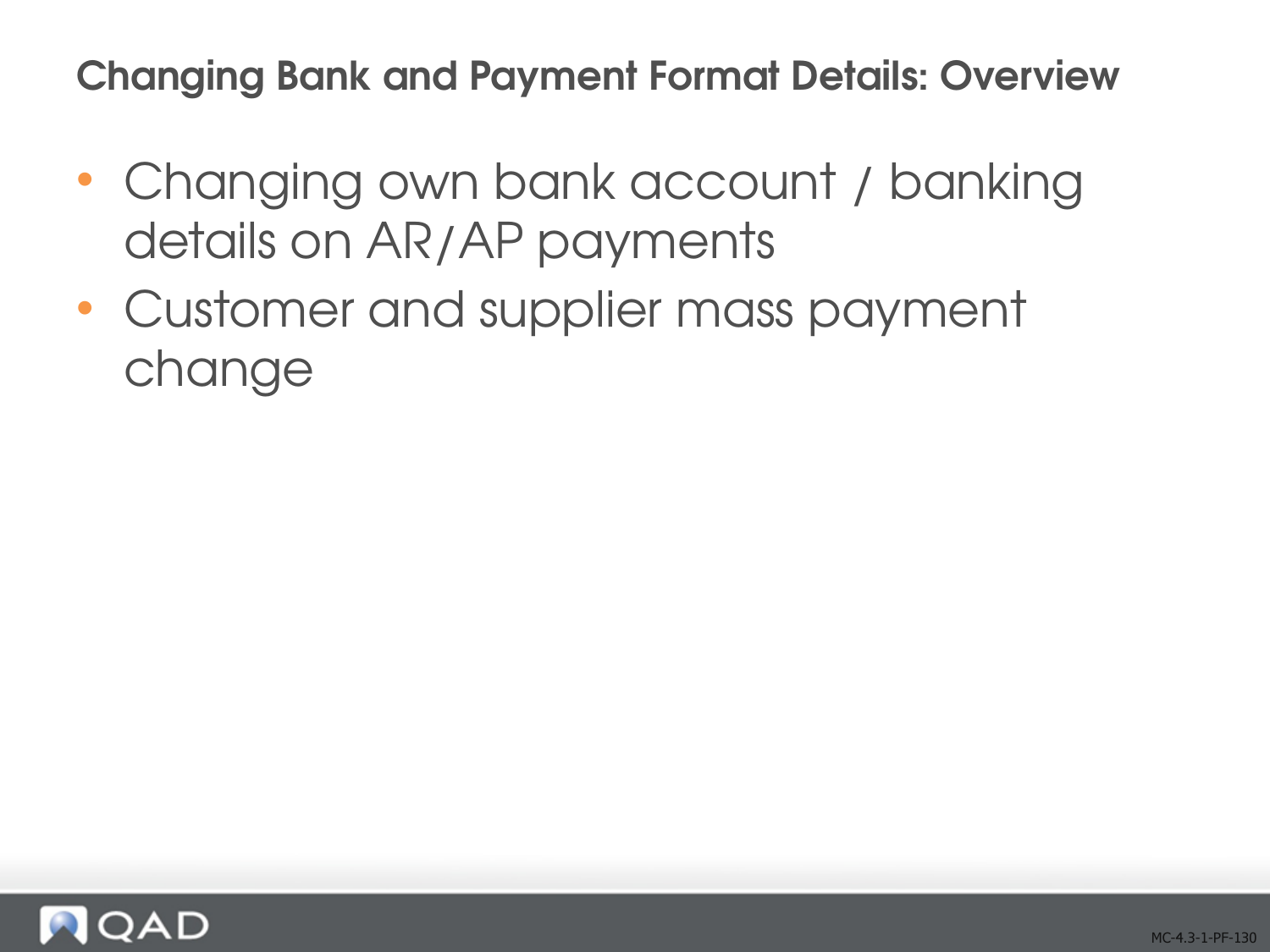

# Changing Bank and Payment Format Details: Overview
Changing own bank account / banking details on AR/AP payments
Customer and supplier mass payment change

MC-4.3-1-PF-130